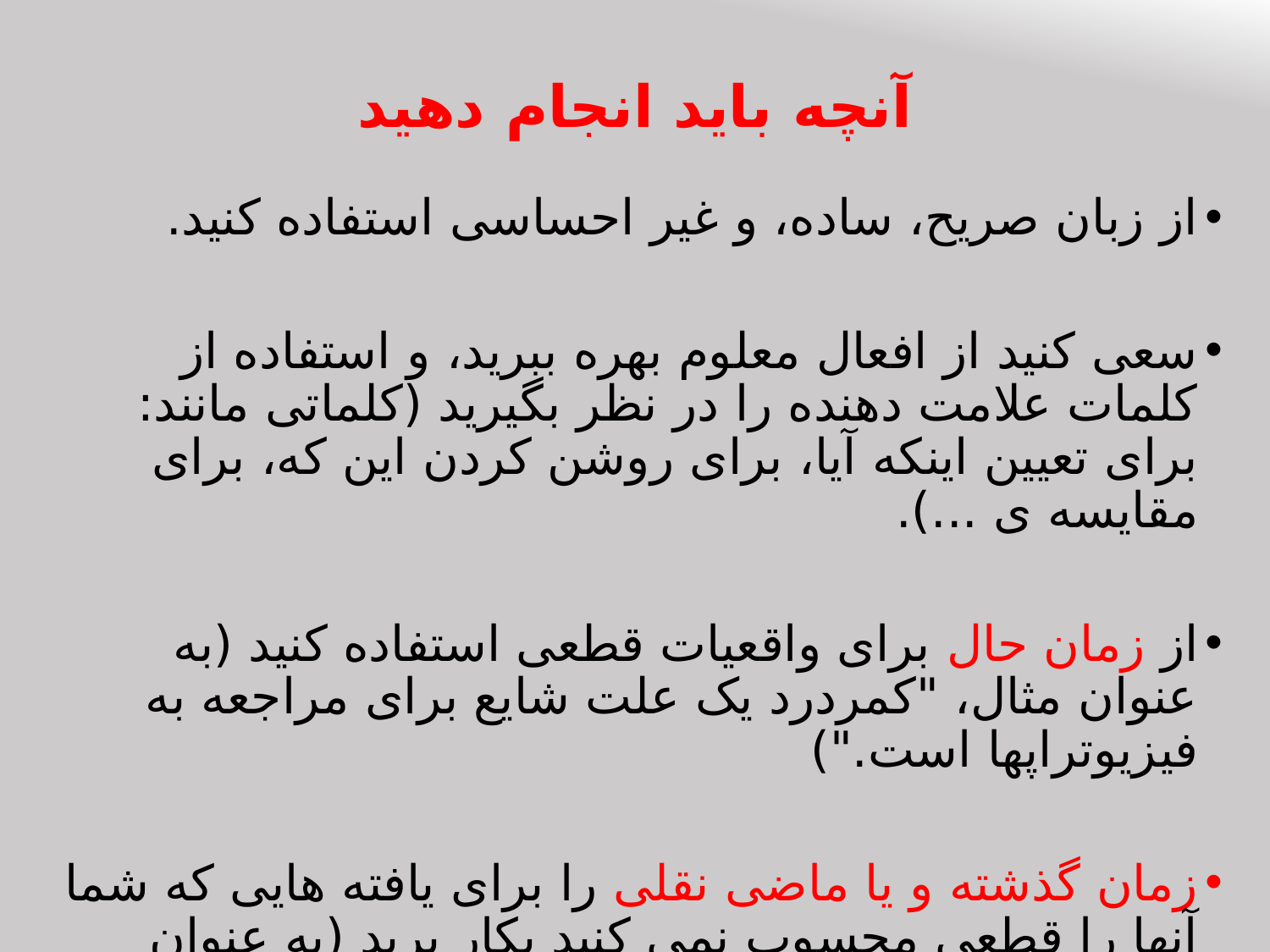

# آنچه باید انجام دهید
از زبان صریح، ساده، و غیر احساسی استفاده کنید.

سعی کنید از افعال معلوم بهره ببرید، و استفاده از کلمات علامت دهنده را در نظر بگیرید (کلماتی مانند: برای تعیین اینکه آیا، برای روشن کردن این که، برای مقایسه ی ...).

از زمان حال برای واقعیات قطعی استفاده کنید (به عنوان مثال، "کمردرد یک علت شایع برای مراجعه به فیزیوتراپ‎ها است.")

زمان گذشته و یا ماضی نقلی را برای یافته هایی که شما آنها را قطعی محسوب نمی کنید بکار برید (به عنوان مثال، "در یک مطالعه کوهورت ثابت شده است که دو جلسه درمانی در هفته سودمندتر از یک جلسه در هفته است").